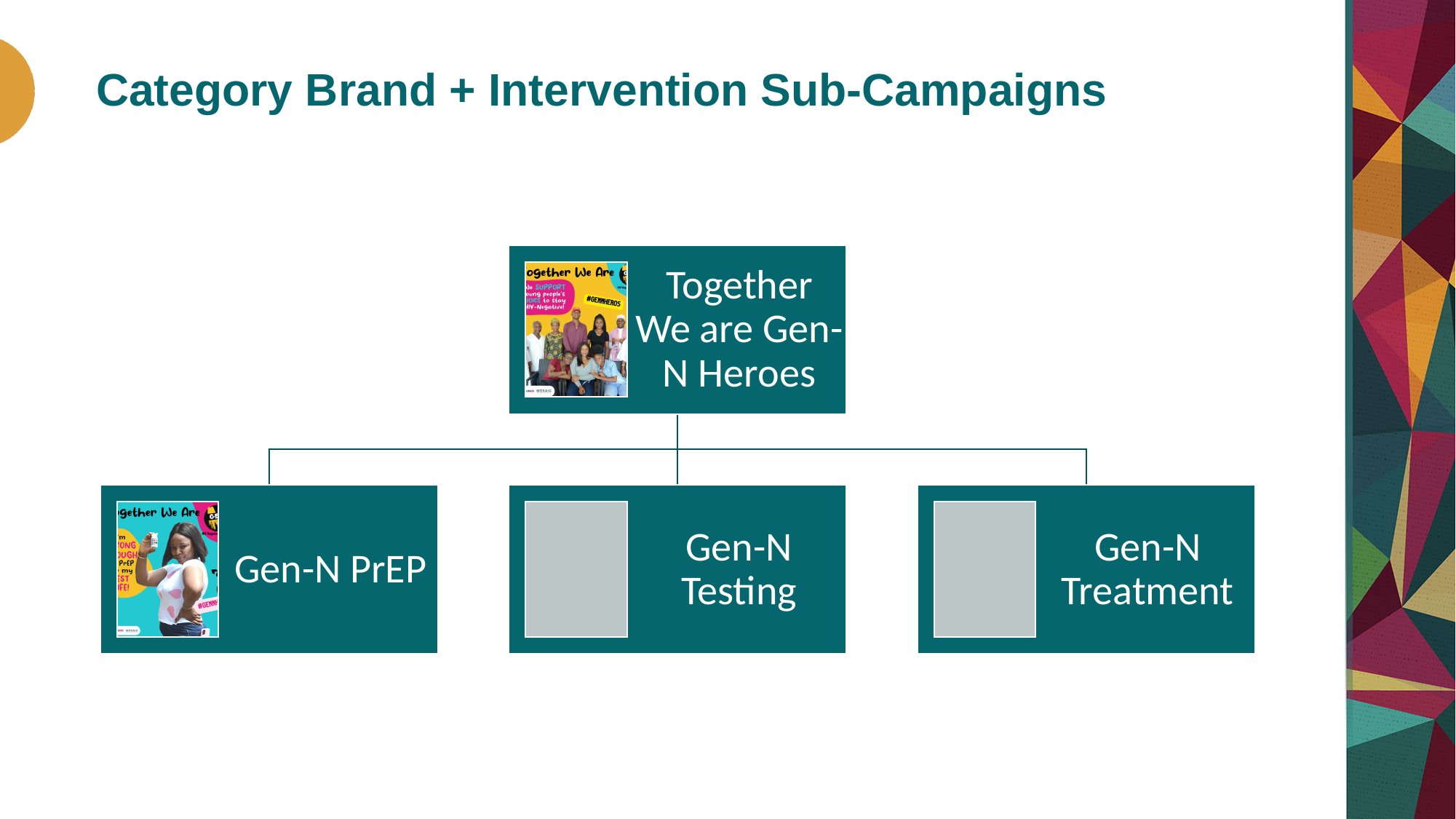

# Category Brand + Intervention Sub-Campaigns
Together We are Gen-N Heroes
Gen-N PrEP
Gen-N Testing
Gen-N Treatment